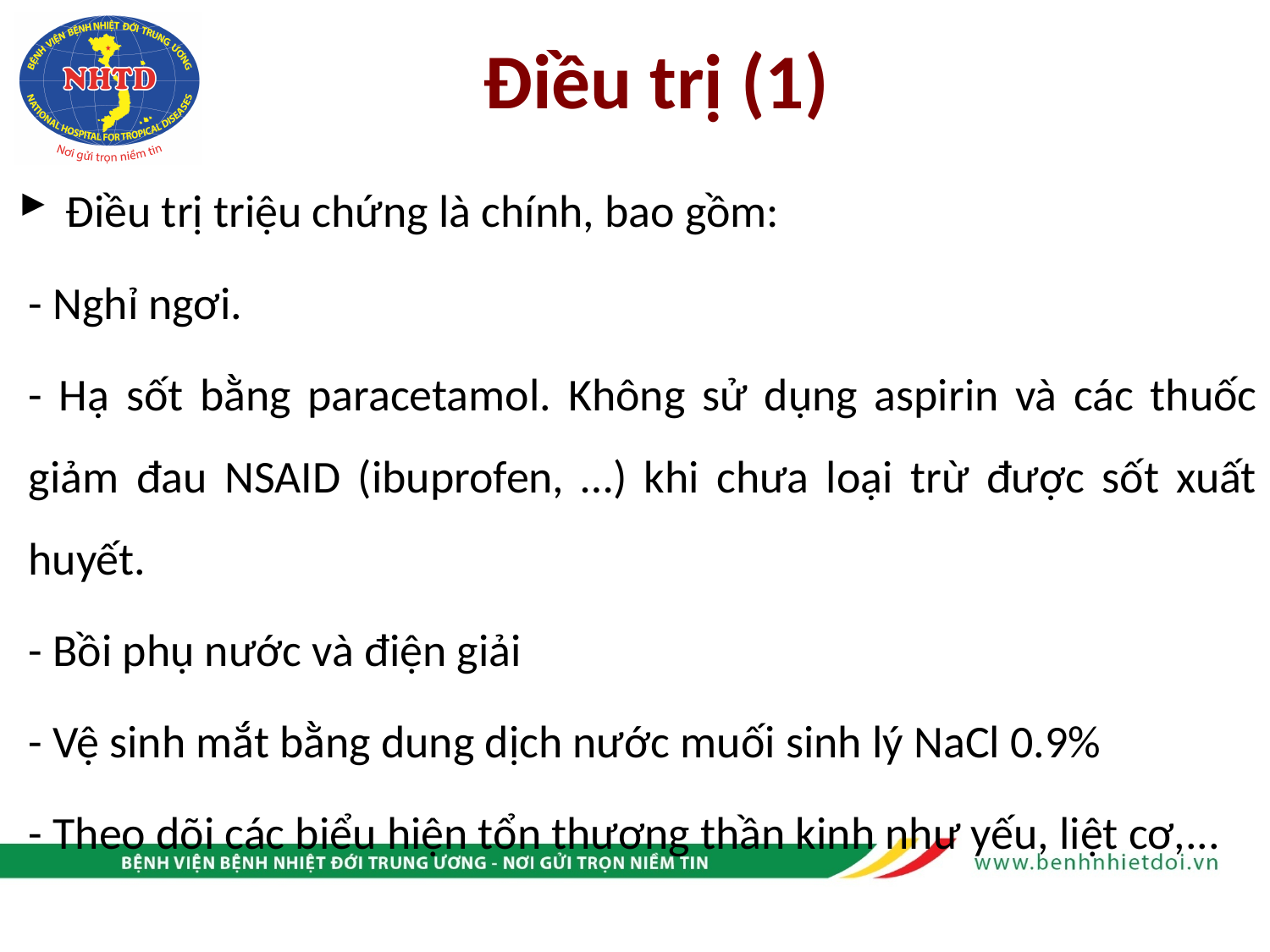

# Điều trị (1)
Điều trị triệu chứng là chính, bao gồm:
- Nghỉ ngơi.
- Hạ sốt bằng paracetamol. Không sử dụng aspirin và các thuốc giảm đau NSAID (ibuprofen, …) khi chưa loại trừ được sốt xuất huyết.
- Bồi phụ nước và điện giải
- Vệ sinh mắt bằng dung dịch nước muối sinh lý NaCl 0.9%
- Theo dõi các biểu hiện tổn thương thần kinh như yếu, liệt cơ,...